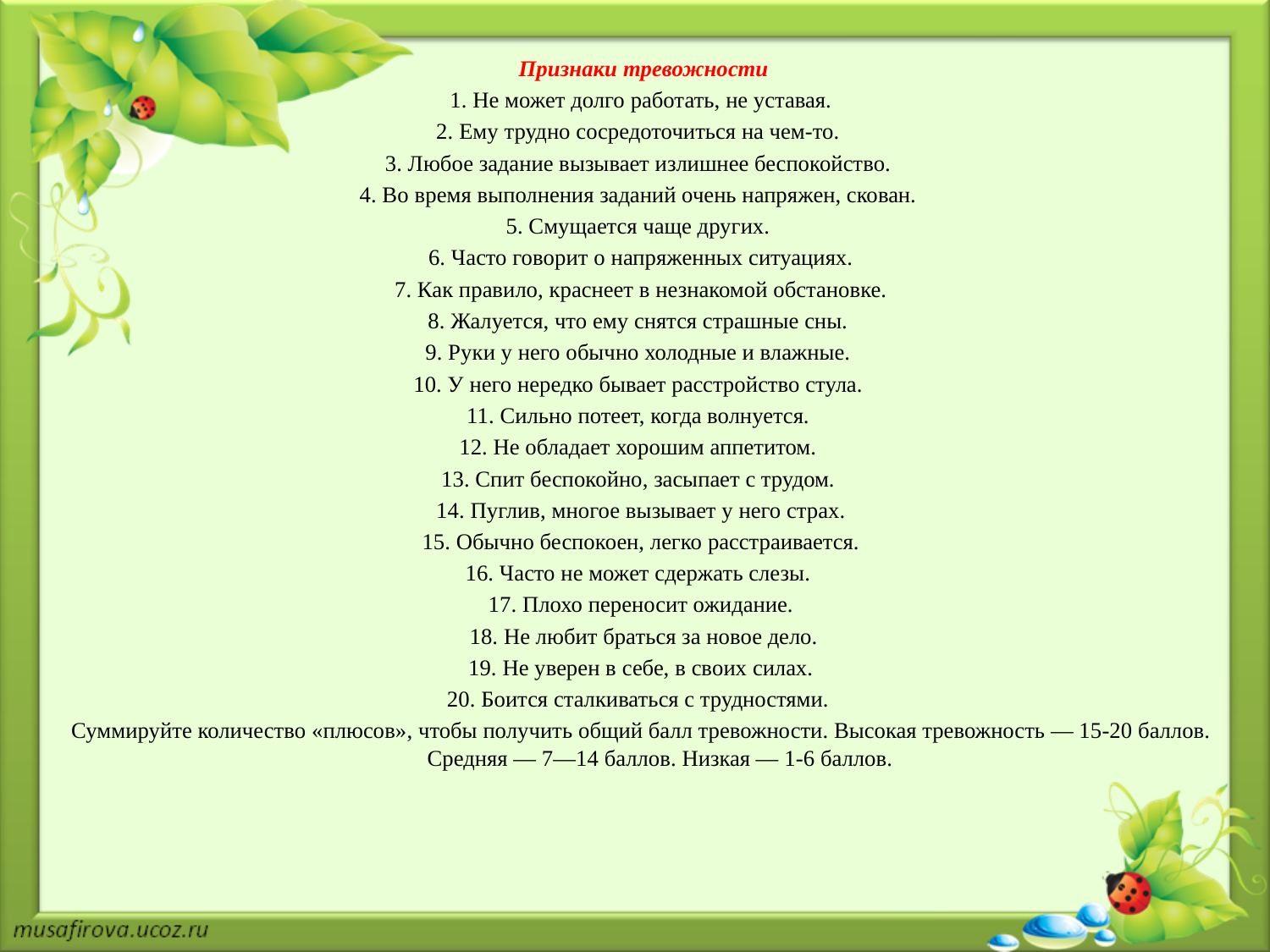

Признаки тревожности
1. Не может долго работать, не уставая.
2. Ему трудно сосредоточиться на чем-то.
3. Любое задание вызывает излишнее беспокойство.
4. Во время выполнения заданий очень напряжен, скован.
5. Смущается чаще других.
6. Часто говорит о напряженных ситуациях.
 7. Как правило, краснеет в незнакомой обстановке.
8. Жалуется, что ему снятся страшные сны.
9. Руки у него обычно холодные и влажные.
10. У него нередко бывает расстройство стула.
11. Сильно потеет, когда волнуется.
12. Не обладает хорошим аппетитом.
13. Спит беспокойно, засыпает с трудом.
14. Пуглив, многое вызывает у него страх.
 15. Обычно беспокоен, легко расстраивается.
16. Часто не может сдержать слезы.
17. Плохо переносит ожидание.
 18. Не любит браться за новое дело.
 19. Не уверен в себе, в своих силах.
20. Боится сталкиваться с трудностями.
Суммируйте количество «плюсов», чтобы получить общий балл тревожности. Высокая тревожность — 15-20 баллов. Средняя — 7—14 баллов. Низкая — 1-6 баллов.